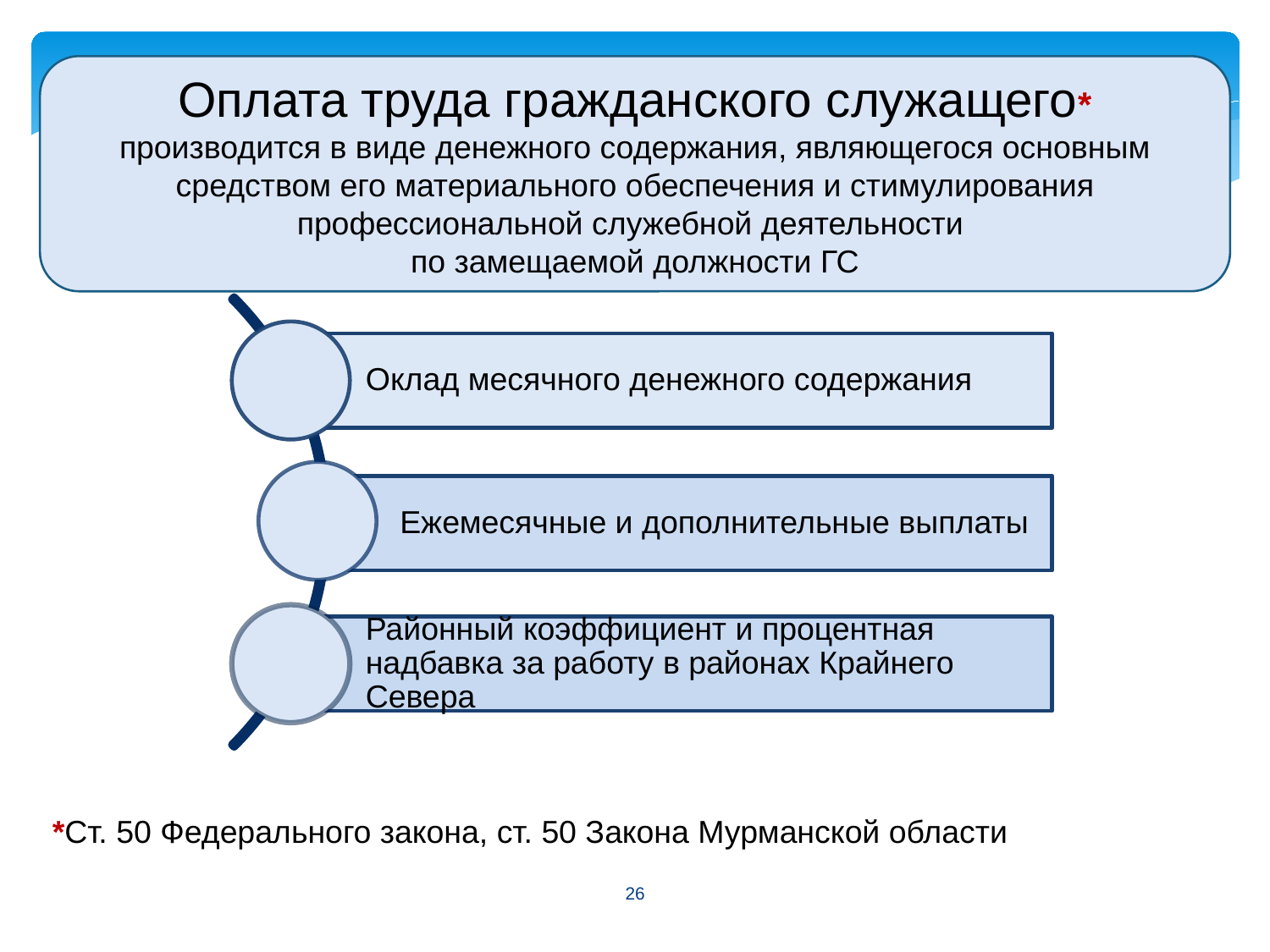

Оплата труда гражданского служащего*
производится в виде денежного содержания, являющегося основным средством его материального обеспечения и стимулирования профессиональной служебной деятельности
по замещаемой должности ГС

Оклад месячного денежного содержания
Ежемесячные и дополнительные выплаты
Районный коэффициент и процентная надбавка за работу в районах Крайнего Севера
*Ст. 50 Федерального закона, ст. 50 Закона Мурманской области
26